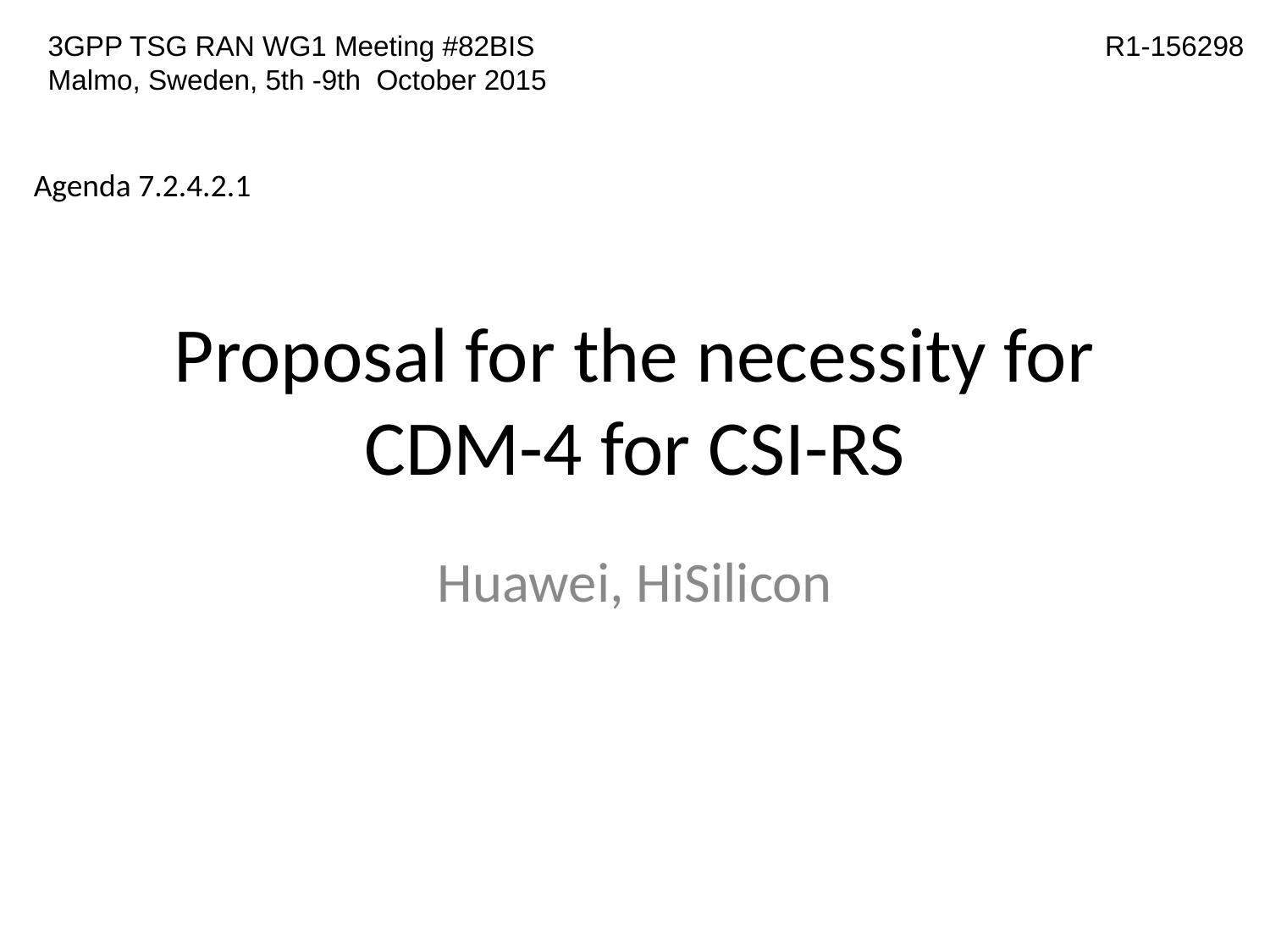

3GPP TSG RAN WG1 Meeting #82BIS                                                                         R1-156298
Malmo, Sweden, 5th -9th  October 2015

Agenda 7.2.4.2.1
# Proposal for the necessity for CDM-4 for CSI-RS
Huawei, HiSilicon